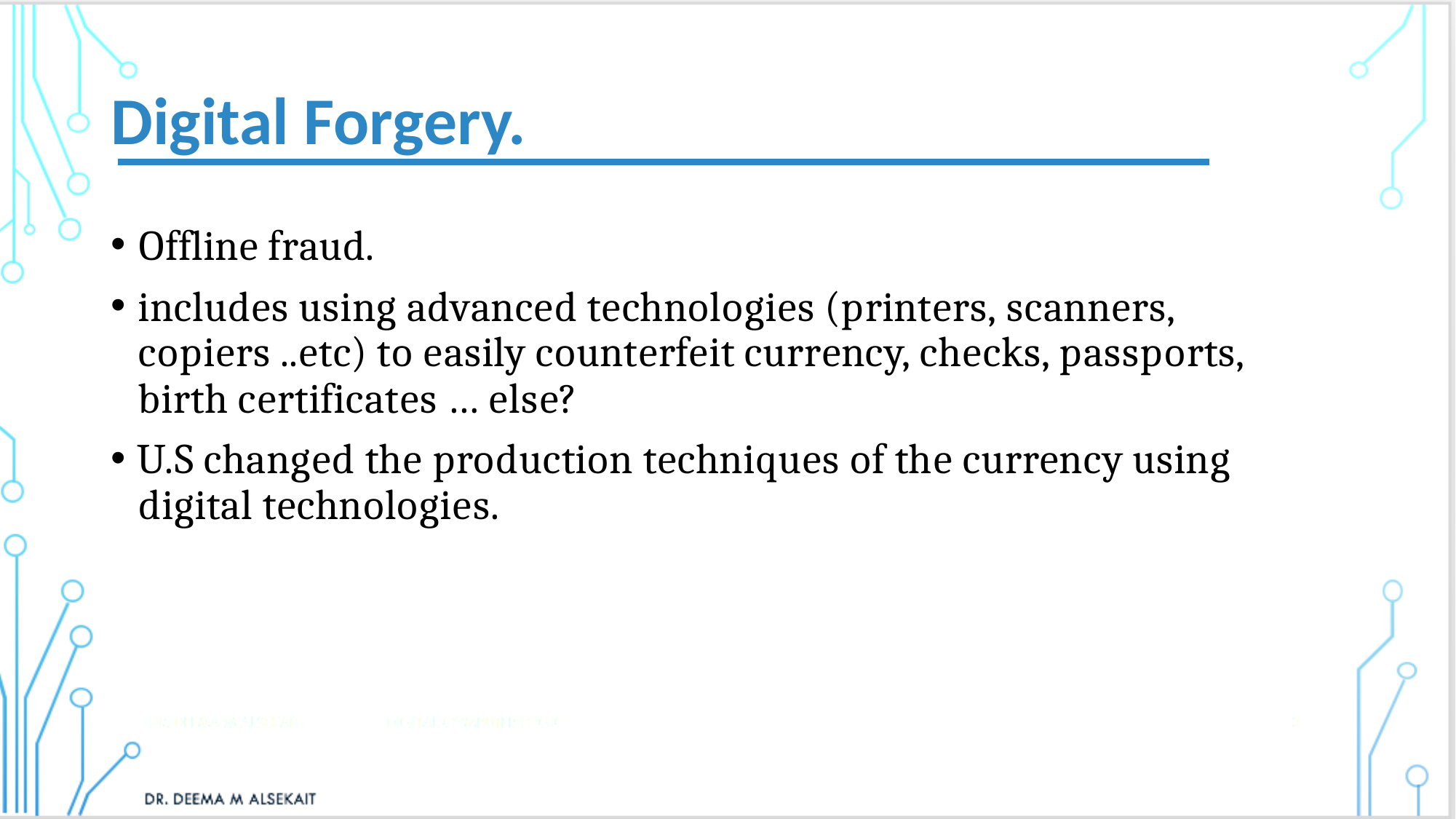

# Digital Forgery.
Offline fraud.
includes using advanced technologies (printers, scanners, copiers ..etc) to easily counterfeit currency, checks, passports, birth certificates … else?
U.S changed the production techniques of the currency using digital technologies.